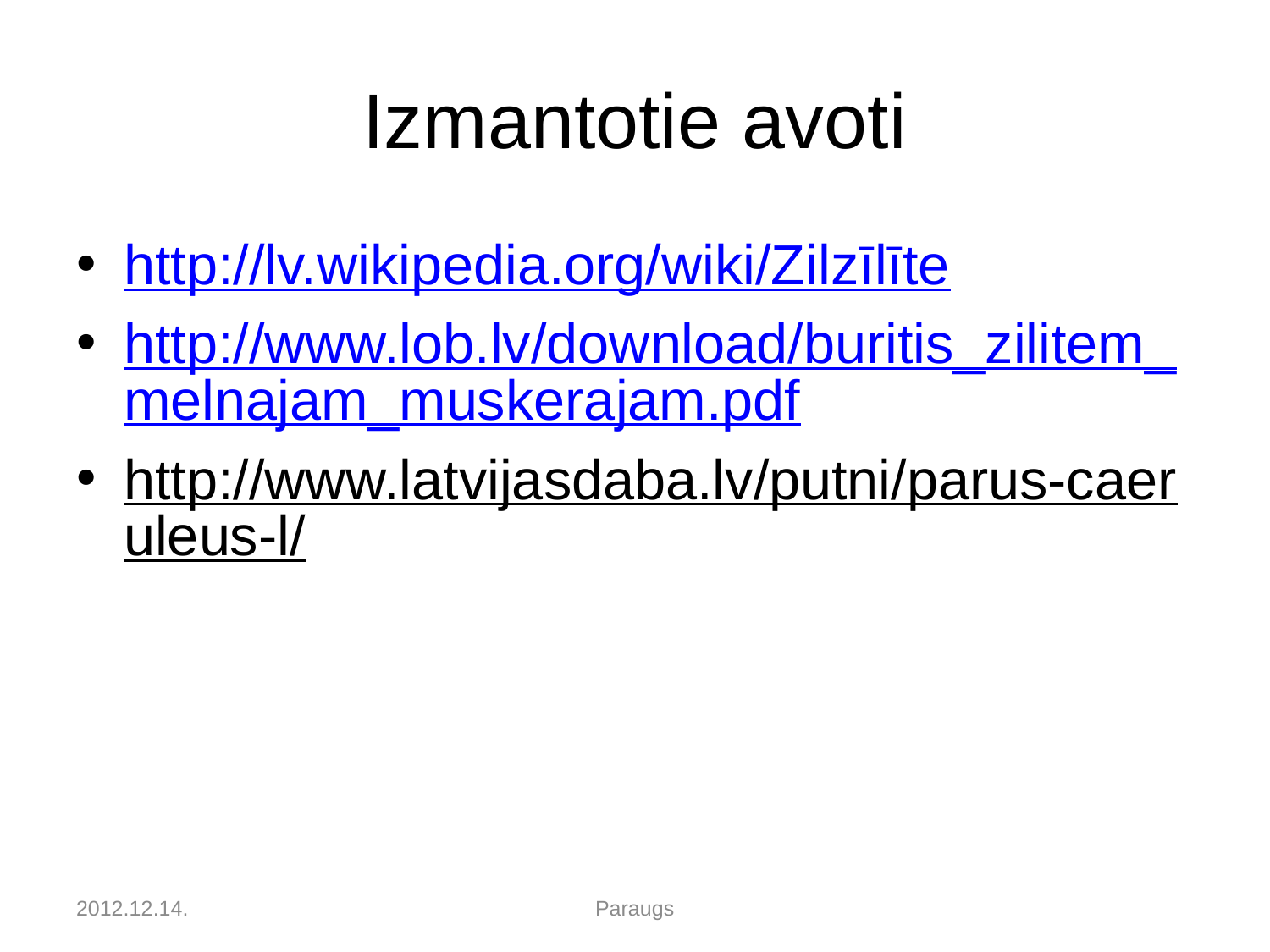

# Izmantotie avoti
http://lv.wikipedia.org/wiki/Zilzīlīte
http://www.lob.lv/download/buritis_zilitem_melnajam_muskerajam.pdf
http://www.latvijasdaba.lv/putni/parus-caeruleus-l/
2012.12.14.
Paraugs